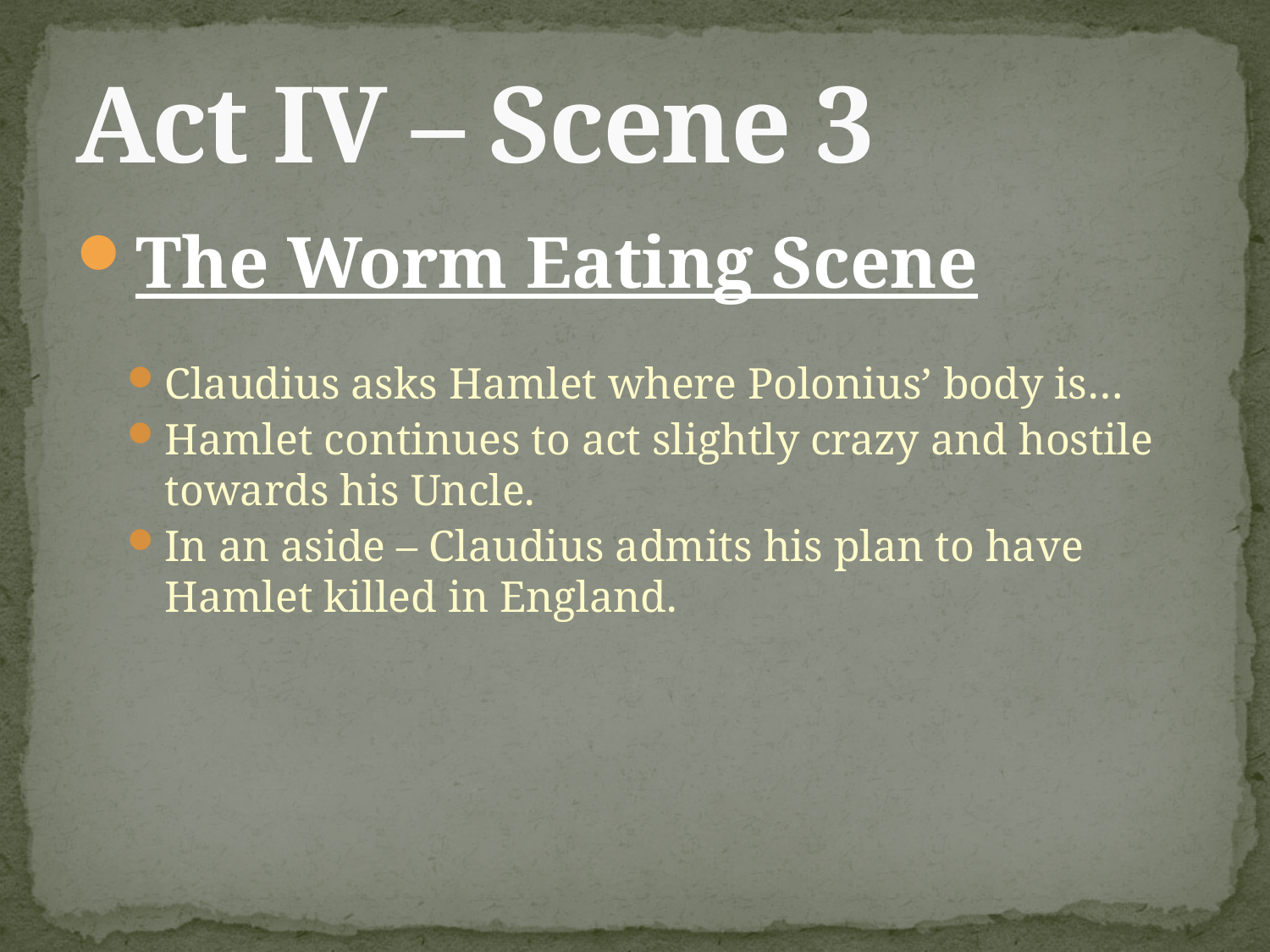

# Act IV – Scene 3
The Worm Eating Scene

Claudius asks Hamlet where Polonius’ body is…
Hamlet continues to act slightly crazy and hostile towards his Uncle.
In an aside – Claudius admits his plan to have Hamlet killed in England.